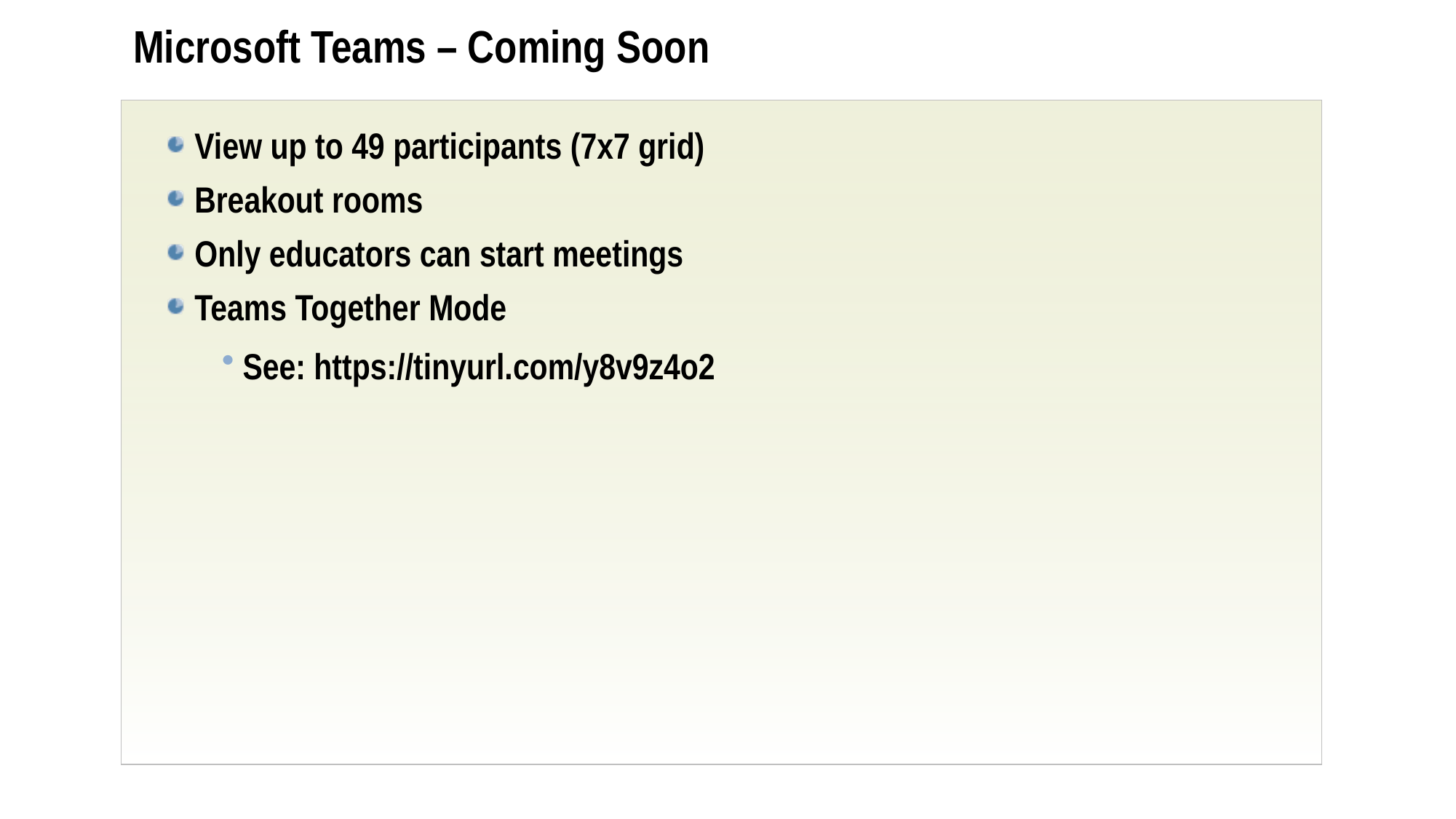

# Microsoft Teams – Coming Soon
View up to 49 participants (7x7 grid)
Breakout rooms
Only educators can start meetings
Teams Together Mode
See: https://tinyurl.com/y8v9z4o2